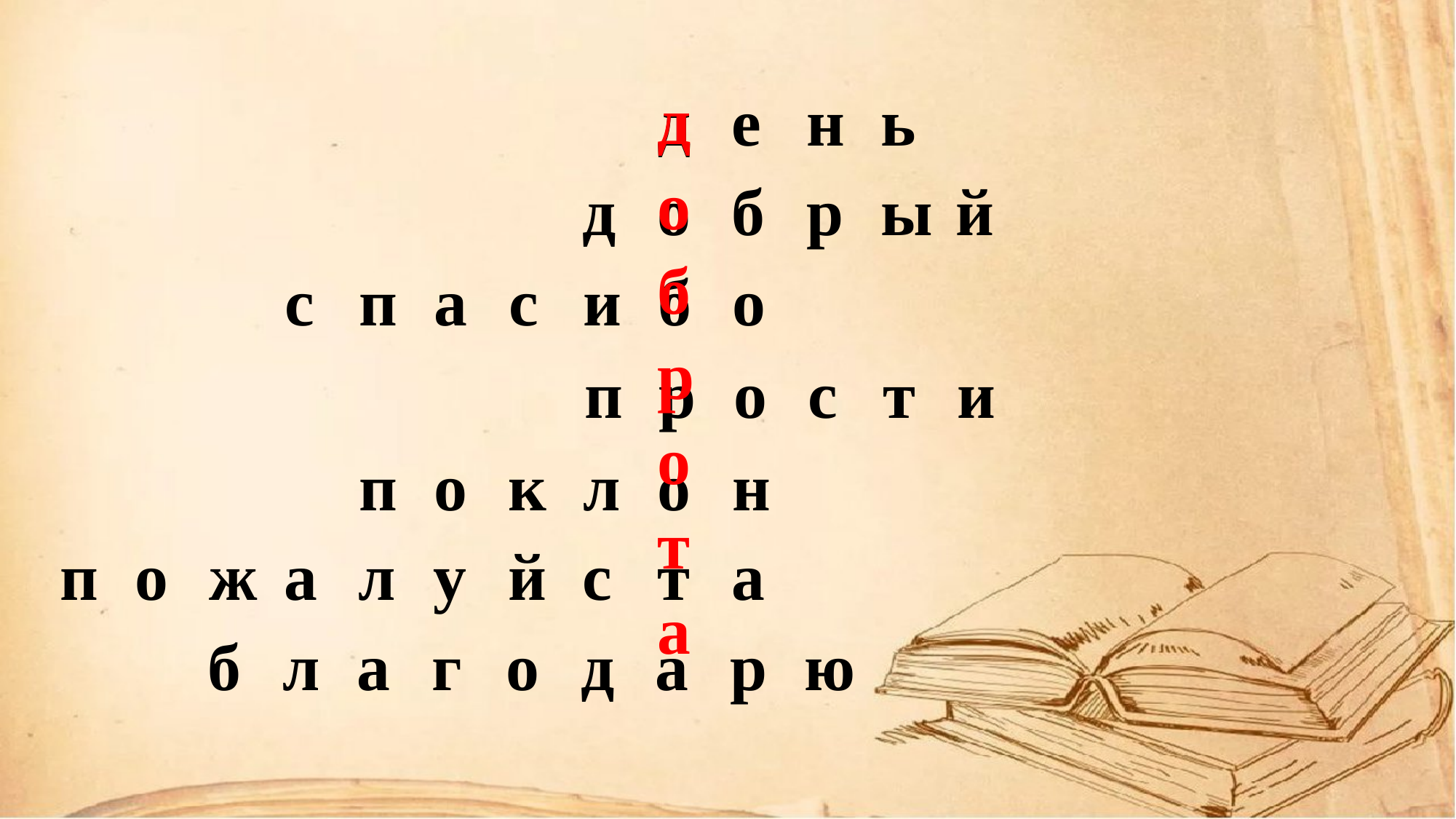

| д |
| --- |
| о |
| б |
| р |
| о |
| т |
| а |

|  |  |  |  |  |  |  | д | е | н | ь |  |  |
| --- | --- | --- | --- | --- | --- | --- | --- | --- | --- | --- | --- | --- |
|  |  |  |  |  |  | д | о | б | р | ы | й |  |
| --- | --- | --- | --- | --- | --- | --- | --- | --- | --- | --- | --- | --- |
|  |  |  | с | п | а | с | и | б | о |  |  |  |
| --- | --- | --- | --- | --- | --- | --- | --- | --- | --- | --- | --- | --- |
|  |  |  |  |  |  | п | р | о | с | т | и |  |
| --- | --- | --- | --- | --- | --- | --- | --- | --- | --- | --- | --- | --- |
|  |  |  |  |  | п | о | к | л | о | н |  |  |
| --- | --- | --- | --- | --- | --- | --- | --- | --- | --- | --- | --- | --- |
| п | о | ж | а | л | у | й | с | т | а |  |  |  |
| --- | --- | --- | --- | --- | --- | --- | --- | --- | --- | --- | --- | --- |
|  |  |  |  | б | л | а | г | о | д | а | р | ю |
| --- | --- | --- | --- | --- | --- | --- | --- | --- | --- | --- | --- | --- |